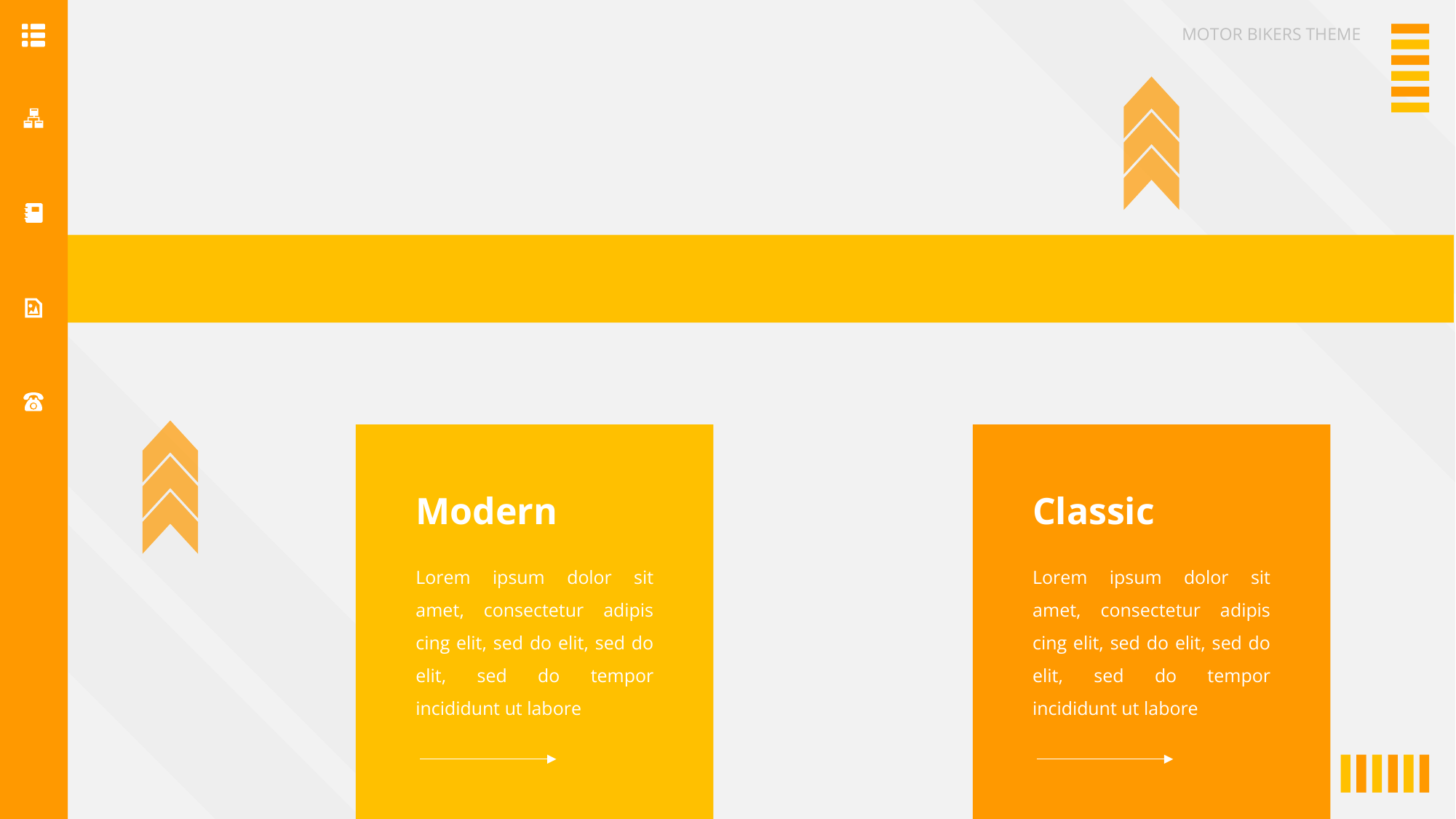

MOTOR BIKERS THEME

Modern
Lorem ipsum dolor sit amet, consectetur adipis cing elit, sed do elit, sed do elit, sed do tempor incididunt ut labore
Classic
Lorem ipsum dolor sit amet, consectetur adipis cing elit, sed do elit, sed do elit, sed do tempor incididunt ut labore